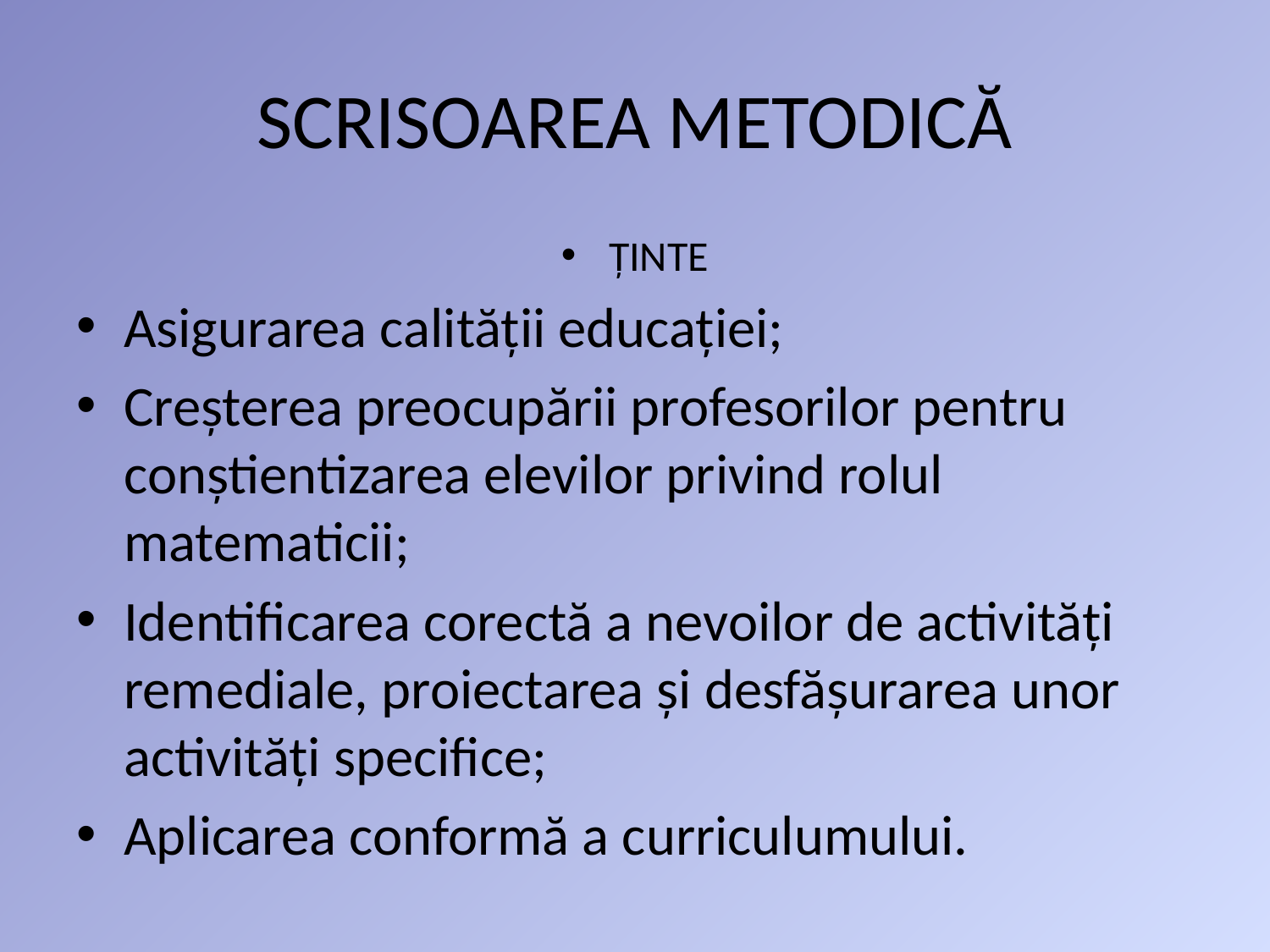

# SCRISOAREA METODICĂ
ȚINTE
Asigurarea calității educației;
Creșterea preocupării profesorilor pentru conștientizarea elevilor privind rolul matematicii;
Identificarea corectă a nevoilor de activități remediale, proiectarea și desfășurarea unor activități specifice;
Aplicarea conformă a curriculumului.